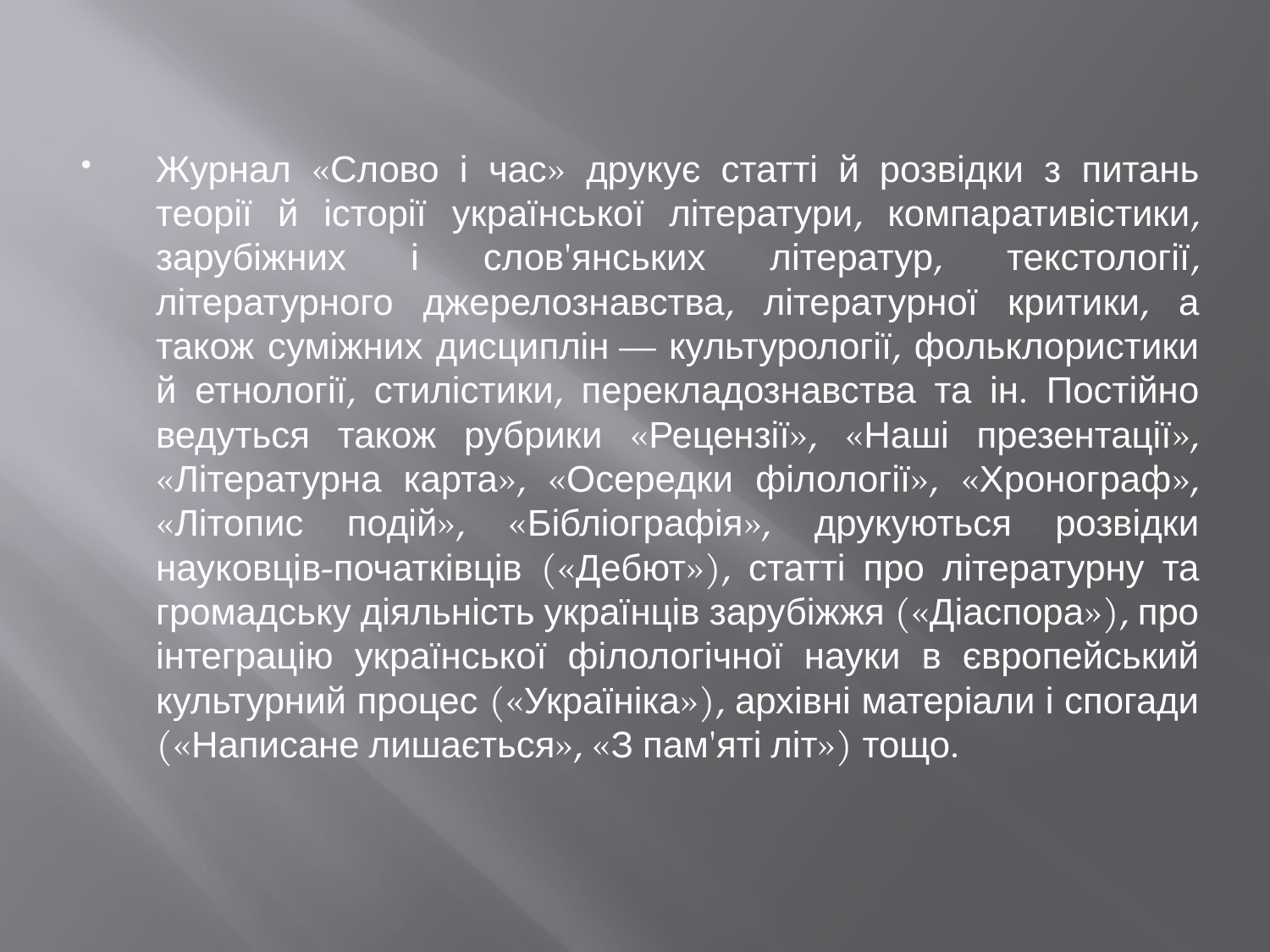

Журнал «Слово і час» друкує статті й розвідки з питань теорії й історії української літератури, компаративістики, зарубіжних і слов'янських літератур, текстології, літературного джерелознавства, літературної критики, а також суміжних дисциплін — культурології, фольклористики й етнології, стилістики, перекладознавства та ін. Постійно ведуться також рубрики «Рецензії», «Наші презентації», «Літературна карта», «Осередки філології», «Хронограф», «Літопис подій», «Бібліографія», друкуються розвідки науковців-початківців («Дебют»), статті про літературну та громадську діяльність українців зарубіжжя («Діаспора»), про інтеграцію української філологічної науки в європейський культурний процес («Україніка»), архівні матеріали і спогади («Написане лишається», «З пам'яті літ») тощо.